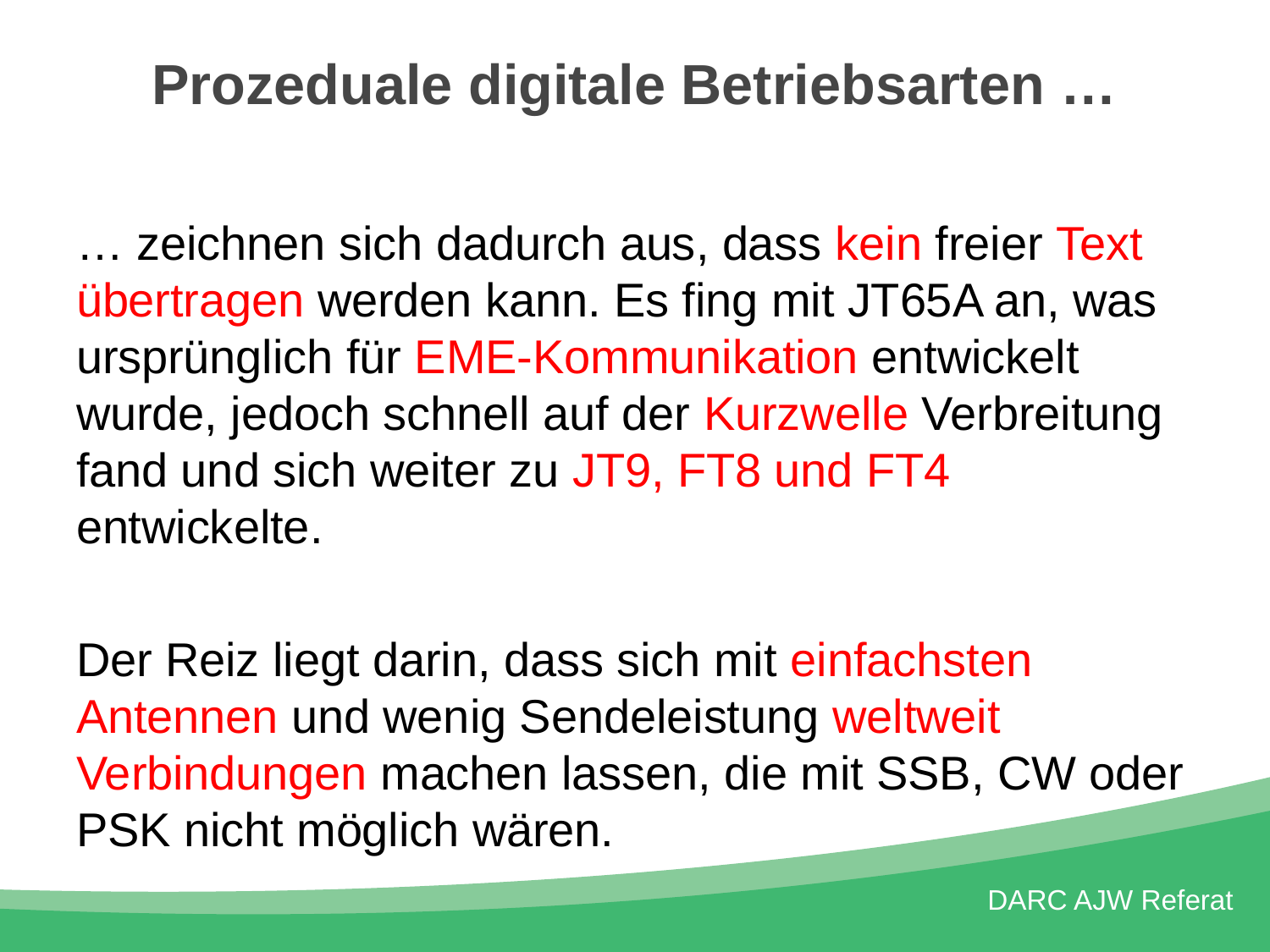

# Prozeduale digitale Betriebsarten …
… zeichnen sich dadurch aus, dass kein freier Text übertragen werden kann. Es fing mit JT65A an, was ursprünglich für EME-Kommunikation entwickelt wurde, jedoch schnell auf der Kurzwelle Verbreitung fand und sich weiter zu JT9, FT8 und FT4 entwickelte.

Der Reiz liegt darin, dass sich mit einfachsten Antennen und wenig Sendeleistung weltweit Verbindungen machen lassen, die mit SSB, CW oder PSK nicht möglich wären.